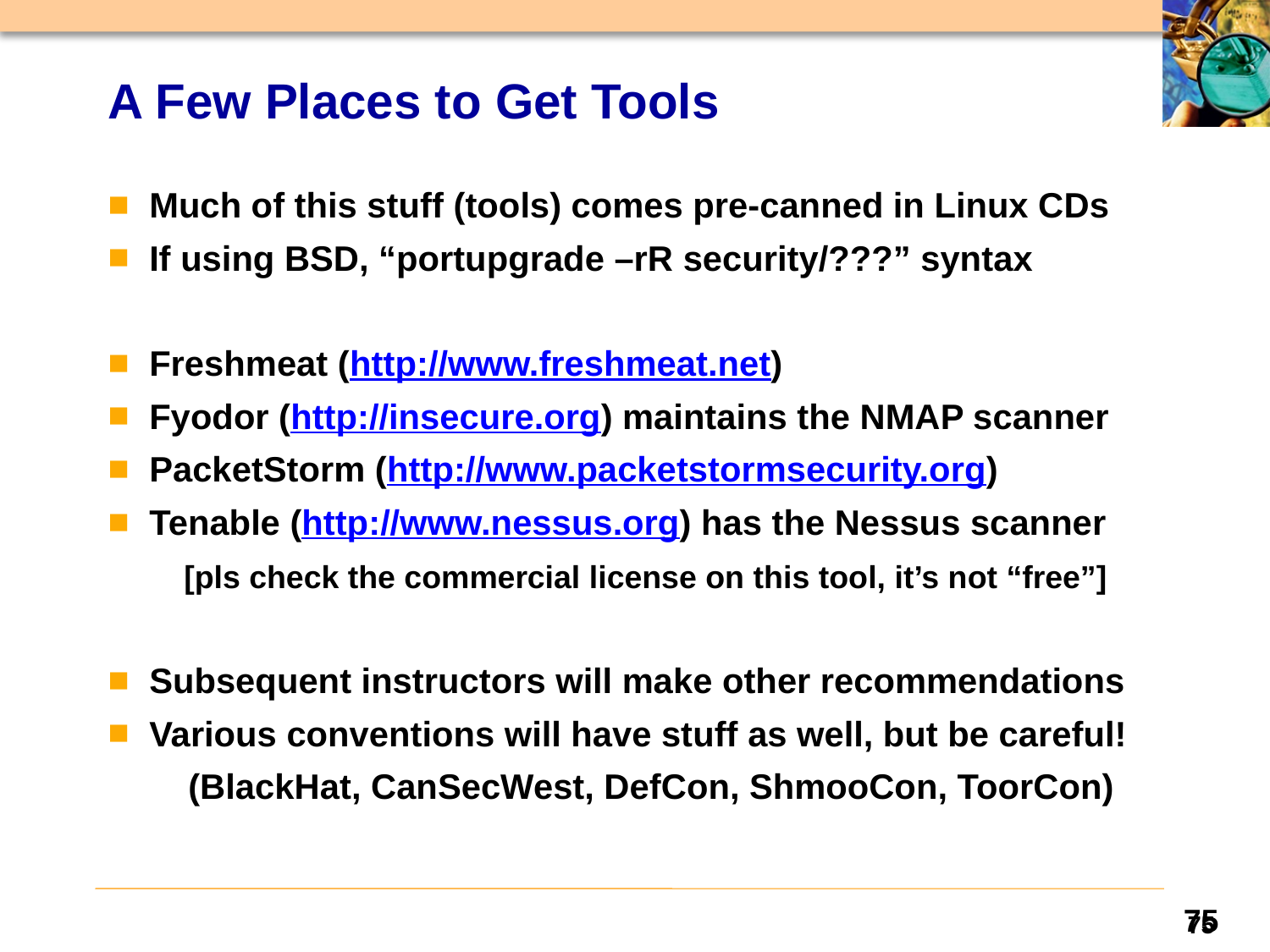

# A Few Places to Get Tools
 Much of this stuff (tools) comes pre-canned in Linux CDs
 If using BSD, “portupgrade –rR security/???” syntax

 Freshmeat (http://www.freshmeat.net)
 Fyodor (http://insecure.org) maintains the NMAP scanner
 PacketStorm (http://www.packetstormsecurity.org)
 Tenable (http://www.nessus.org) has the Nessus scanner
	     [pls check the commercial license on this tool, it’s not “free”]

 Subsequent instructors will make other recommendations
 Various conventions will have stuff as well, but be careful!
	     (BlackHat, CanSecWest, DefCon, ShmooCon, ToorCon)
75